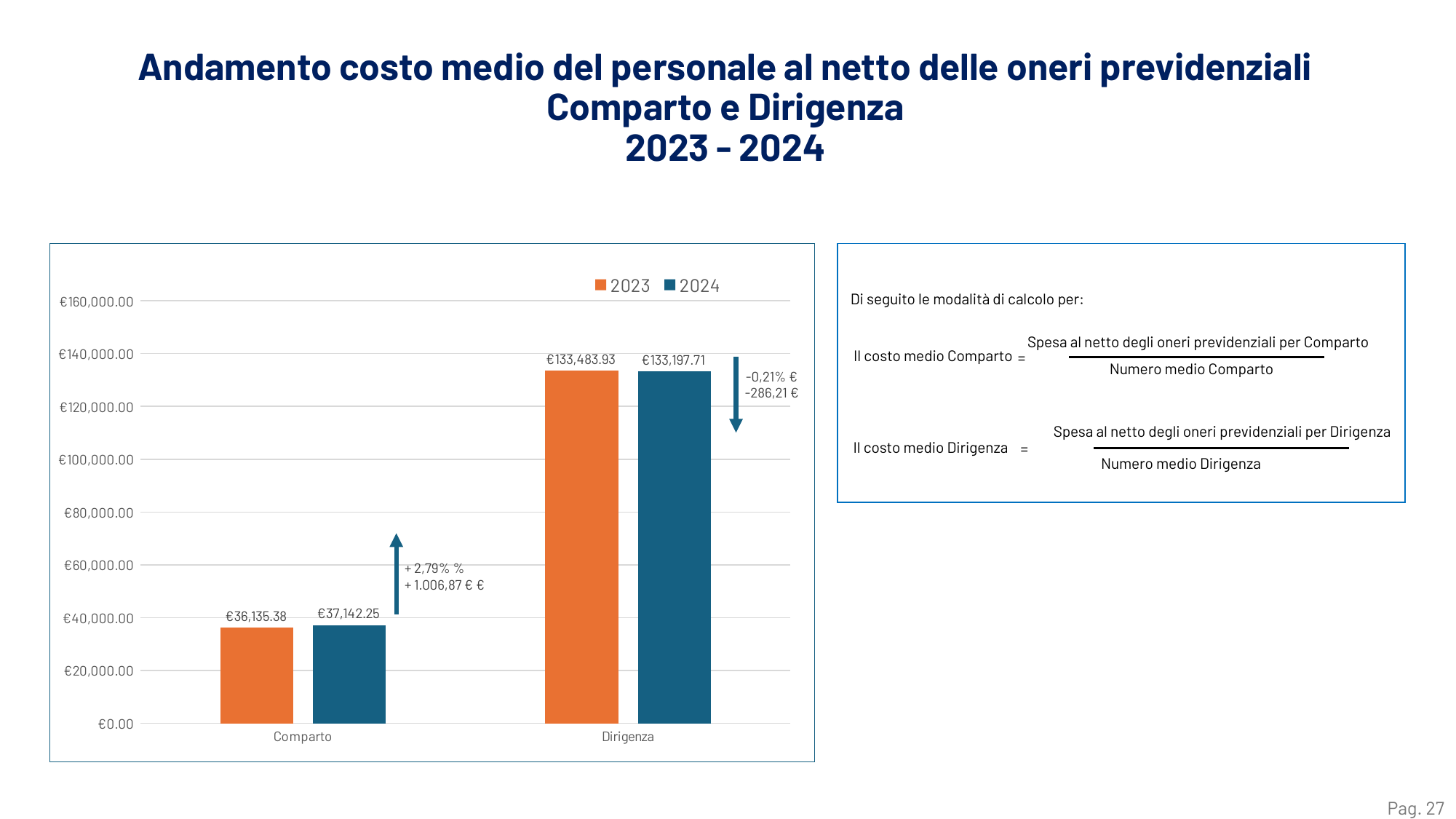

Andamento costo medio del personale al netto delle oneri previdenziali
Comparto e Dirigenza
2023 - 2024

### Chart

| Category | 2023 | 2024 |
|---|---|---|
| Comparto | 36135.38136594019 | 37142.25252619422 |
| Dirigenza | 133483.92766467066 | 133197.71481539507 |
Di seguito le modalità di calcolo per:

Spesa al netto degli oneri previdenziali per Comparto

Il costo medio Comparto
=

-0,21% €
-286,21 €
Numero medio Comparto

Spesa al netto degli oneri previdenziali per Dirigenza

Il costo medio Dirigenza
=

Numero medio Dirigenza

+ 2,79% %
+ 1.006,87 € €

Pag. 27